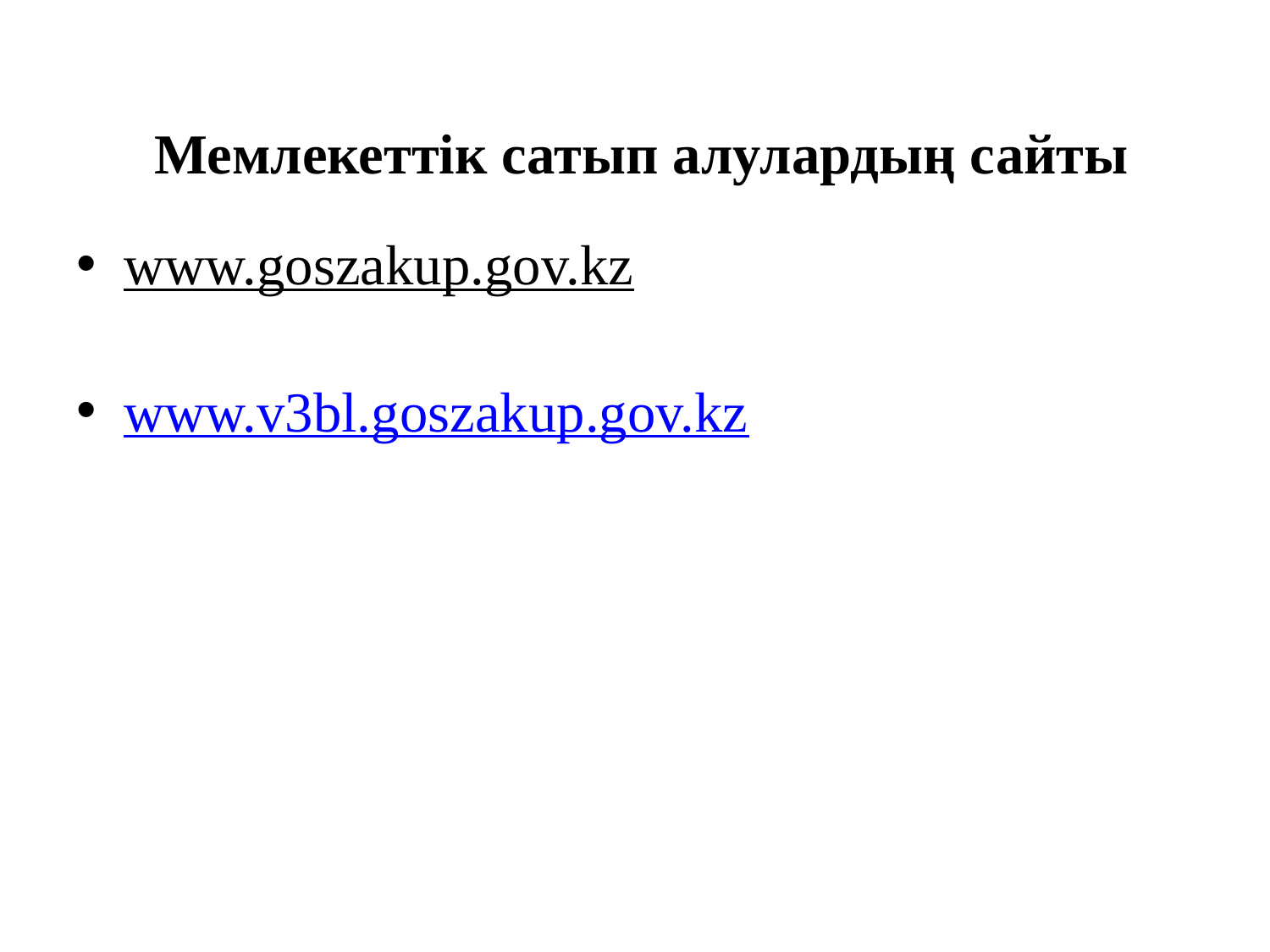

# Мемлекеттік сатып алулардың сайты
www.goszakup.gov.kz
www.v3bl.goszakup.gov.kz